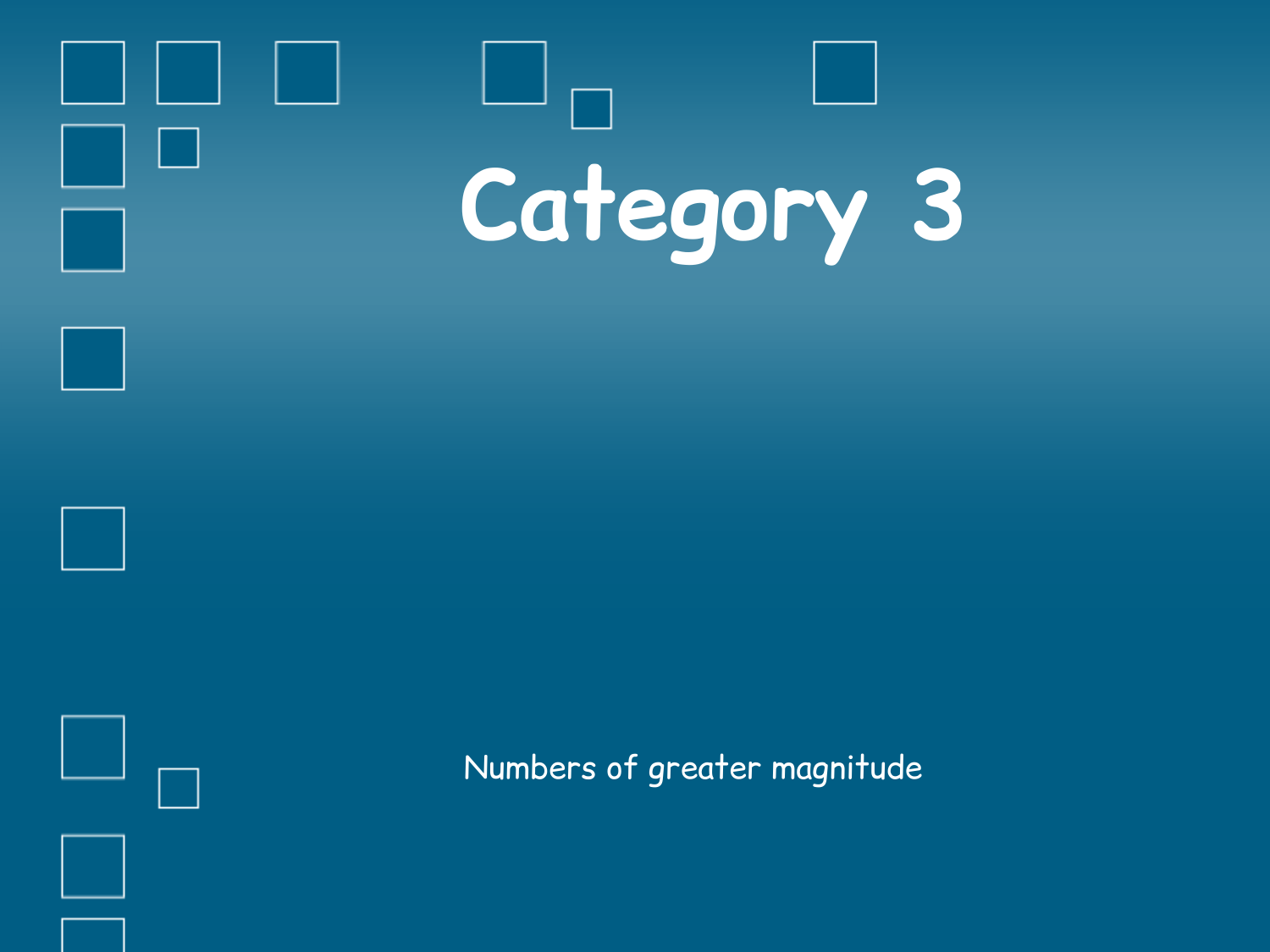

# Category 3
Numbers of greater magnitude